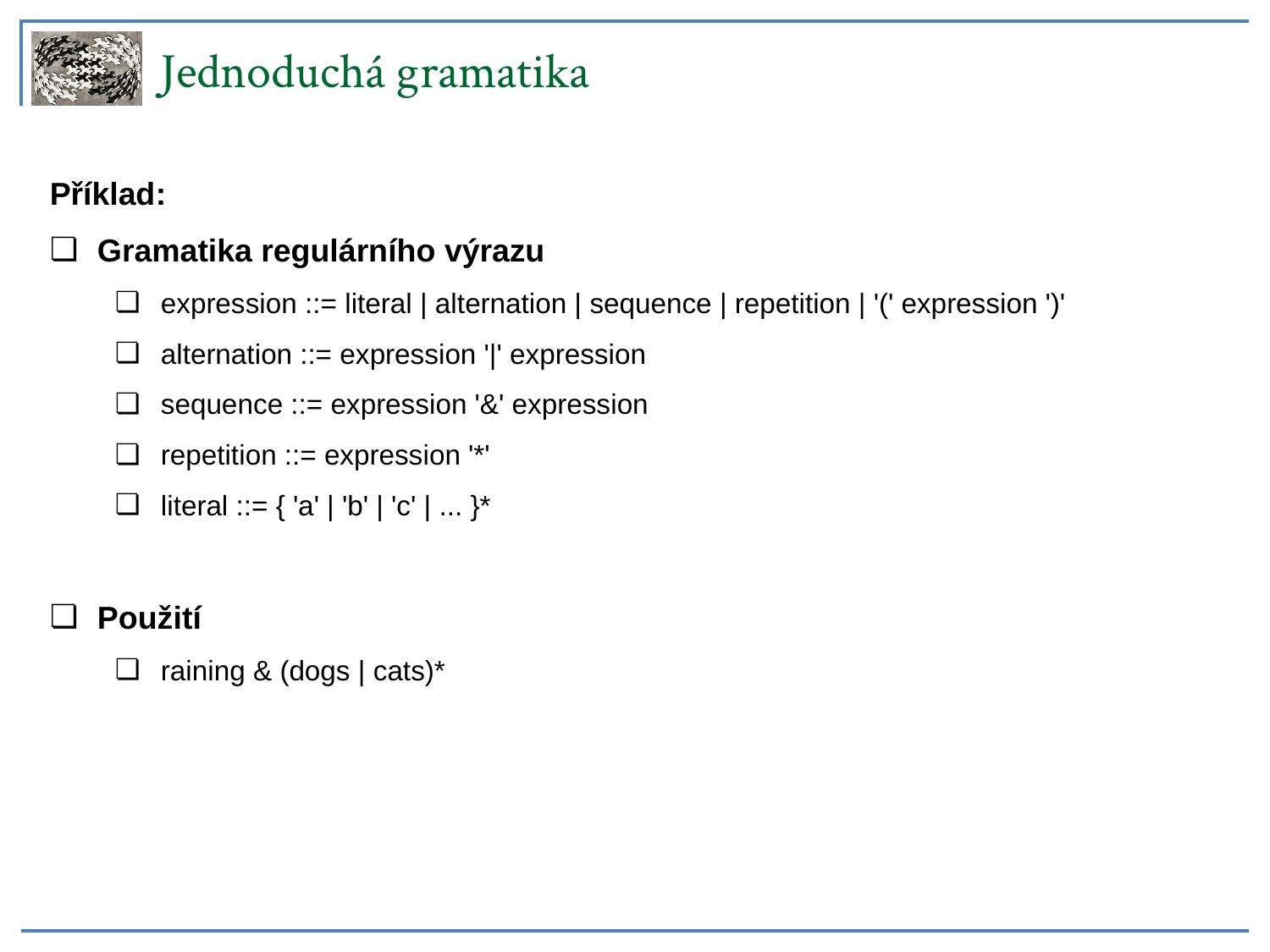

Jednoduchá gramatika
Příklad:
Gramatika regulárního výrazu
expression ::= literal | alternation | sequence | repetition | '(' expression ')'
alternation ::= expression '|' expression
sequence ::= expression '&' expression
repetition ::= expression '*'
literal ::= { 'a' | 'b' | 'c' | ... }*

Použití
raining & (dogs | cats)*